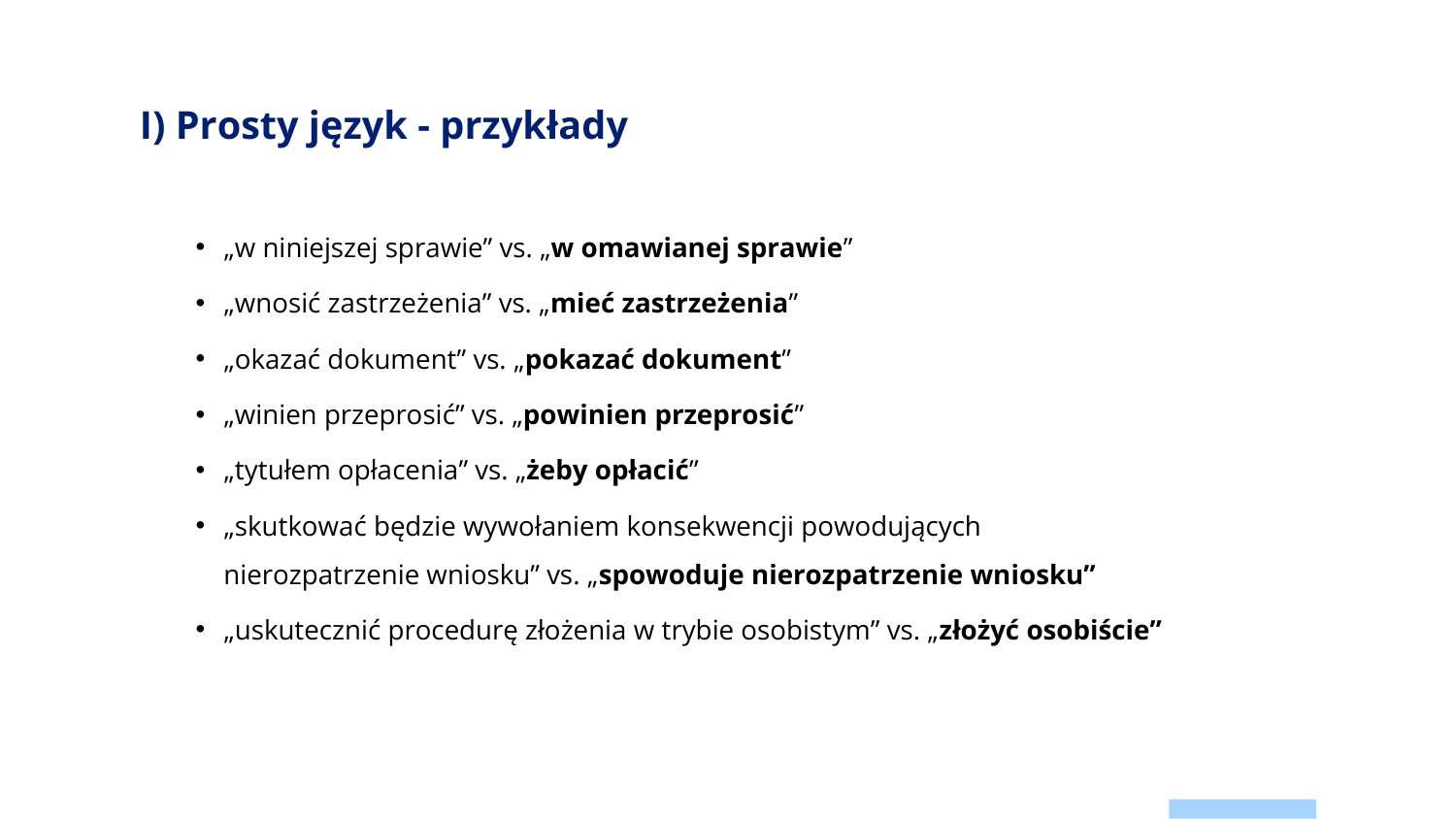

# I) Prosty język - przykłady
„w niniejszej sprawie” vs. „w omawianej sprawie”
„wnosić zastrzeżenia” vs. „mieć zastrzeżenia”
„okazać dokument” vs. „pokazać dokument”
„winien przeprosić” vs. „powinien przeprosić”
„tytułem opłacenia” vs. „żeby opłacić”
„skutkować będzie wywołaniem konsekwencji powodujących nierozpatrzenie wniosku” vs. „spowoduje nierozpatrzenie wniosku”
„uskutecznić procedurę złożenia w trybie osobistym” vs. „złożyć osobiście”

21